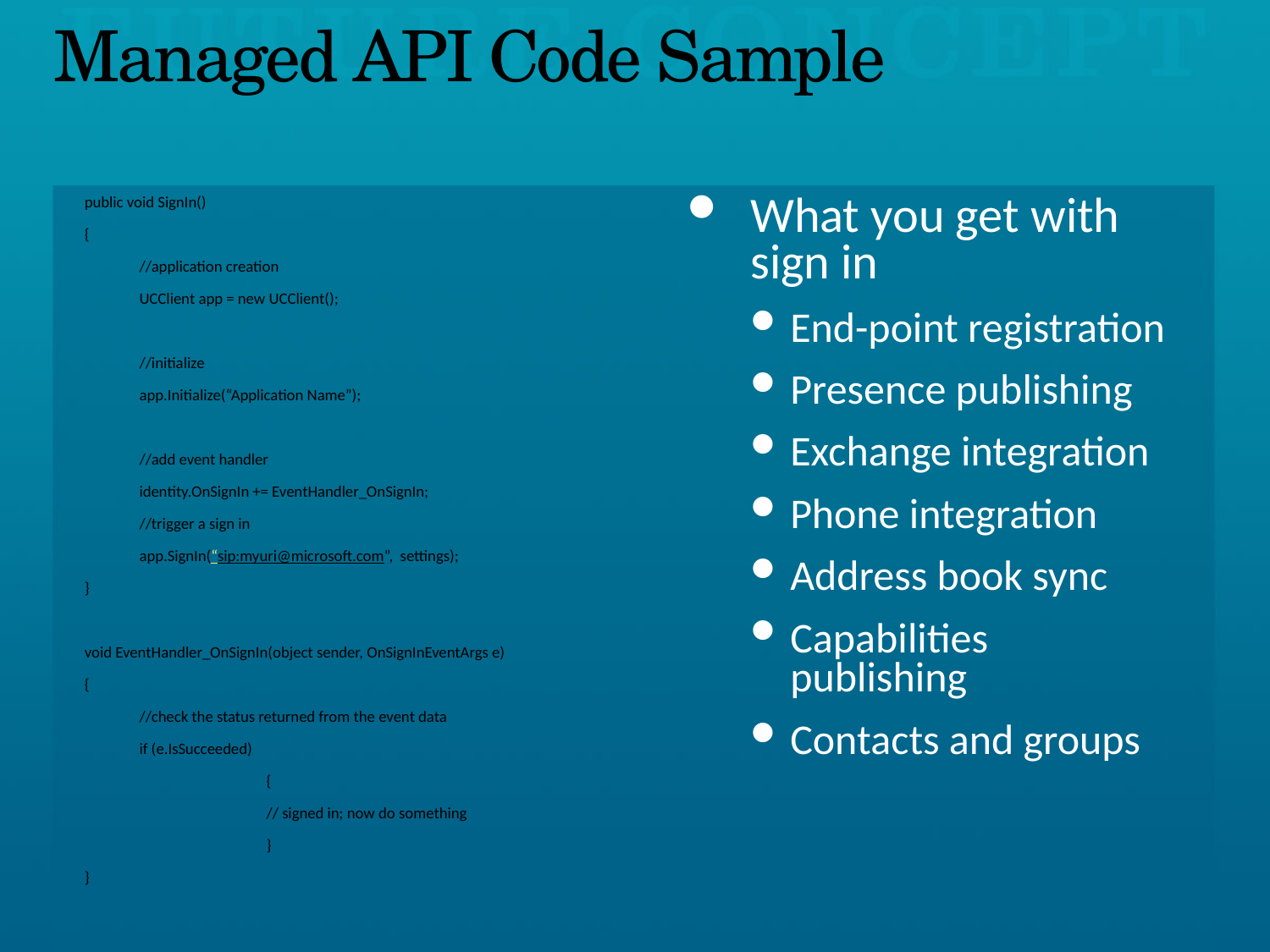

# Managed API Code Sample
What you get with sign in
End-point registration
Presence publishing
Exchange integration
Phone integration
Address book sync
Capabilities publishing
Contacts and groups
public void SignIn()
{
	//application creation
	UCClient app = new UCClient();

	//initialize
	app.Initialize(“Application Name”);

	//add event handler
	identity.OnSignIn += EventHandler_OnSignIn;
	//trigger a sign in
	app.SignIn(“sip:myuri@microsoft.com”,  settings);
}

void EventHandler_OnSignIn(object sender, OnSignInEventArgs e)
{
	//check the status returned from the event data
	if (e.IsSucceeded)
		{
		// signed in; now do something
		}
}